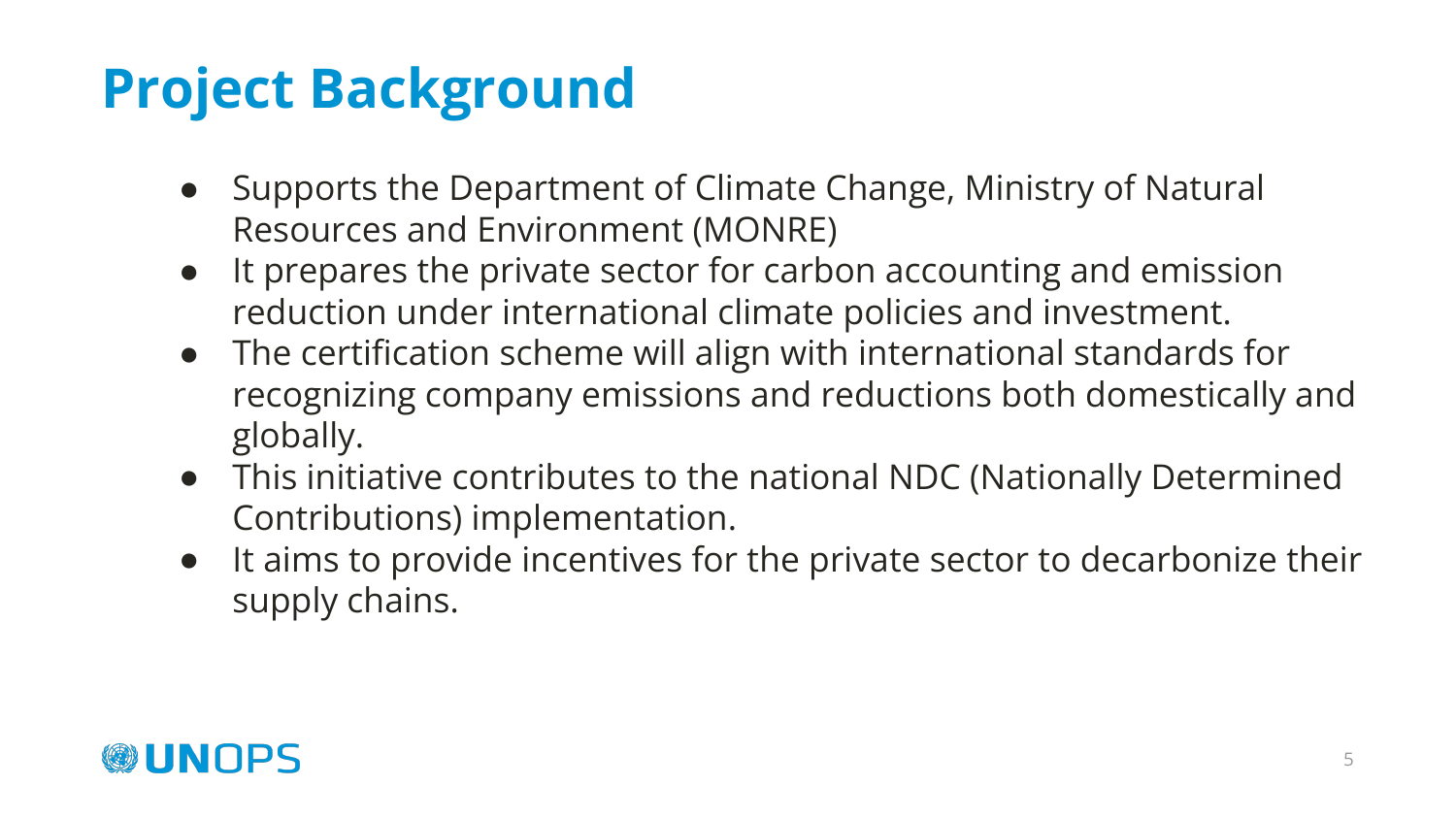

# Project Background
Supports the Department of Climate Change, Ministry of Natural Resources and Environment (MONRE)
It prepares the private sector for carbon accounting and emission reduction under international climate policies and investment.
The certification scheme will align with international standards for recognizing company emissions and reductions both domestically and globally.
This initiative contributes to the national NDC (Nationally Determined Contributions) implementation.
It aims to provide incentives for the private sector to decarbonize their supply chains.
5